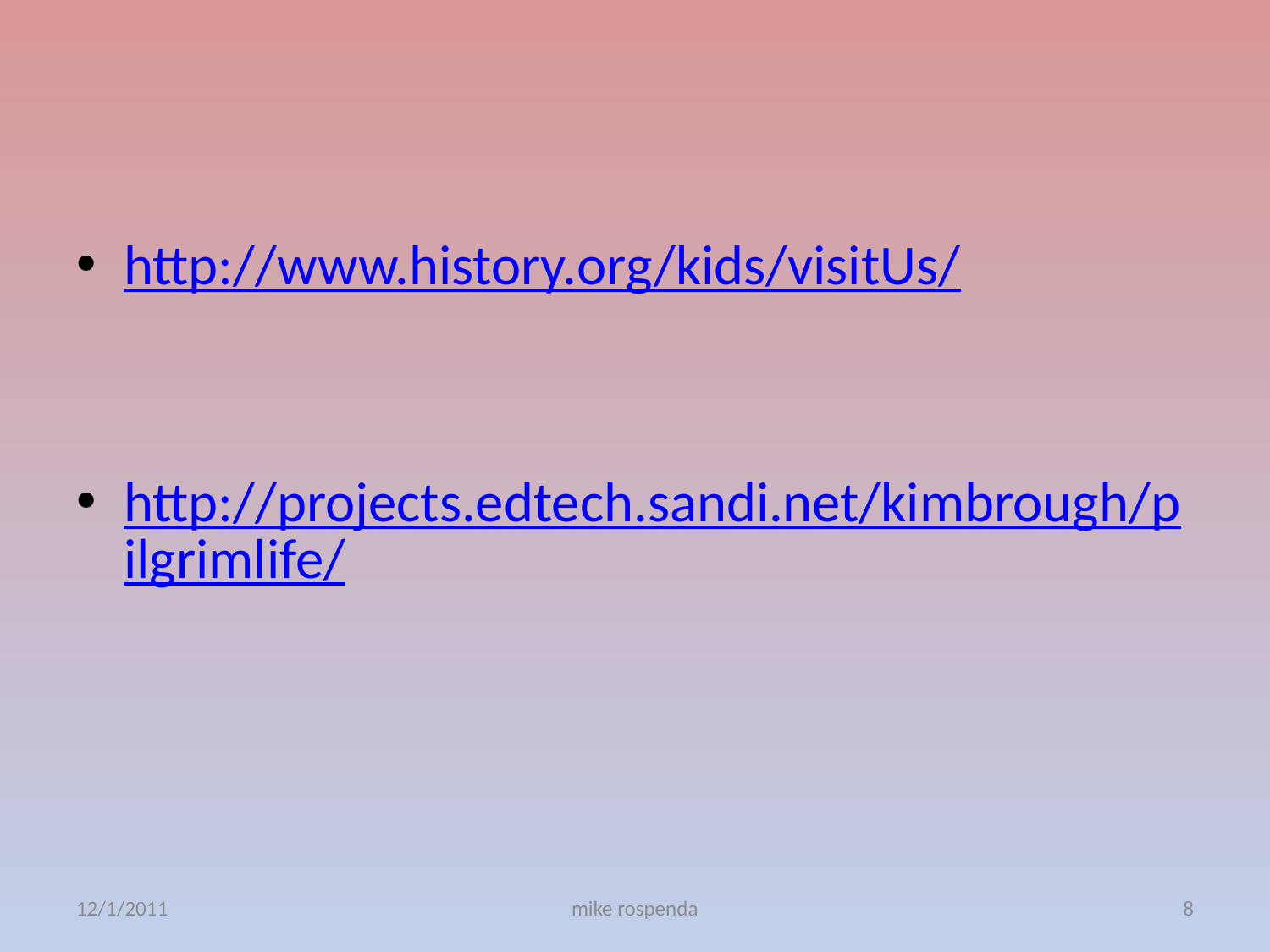

#
http://www.history.org/kids/visitUs/

http://projects.edtech.sandi.net/kimbrough/pilgrimlife/

12/1/2011
mike rospenda
8